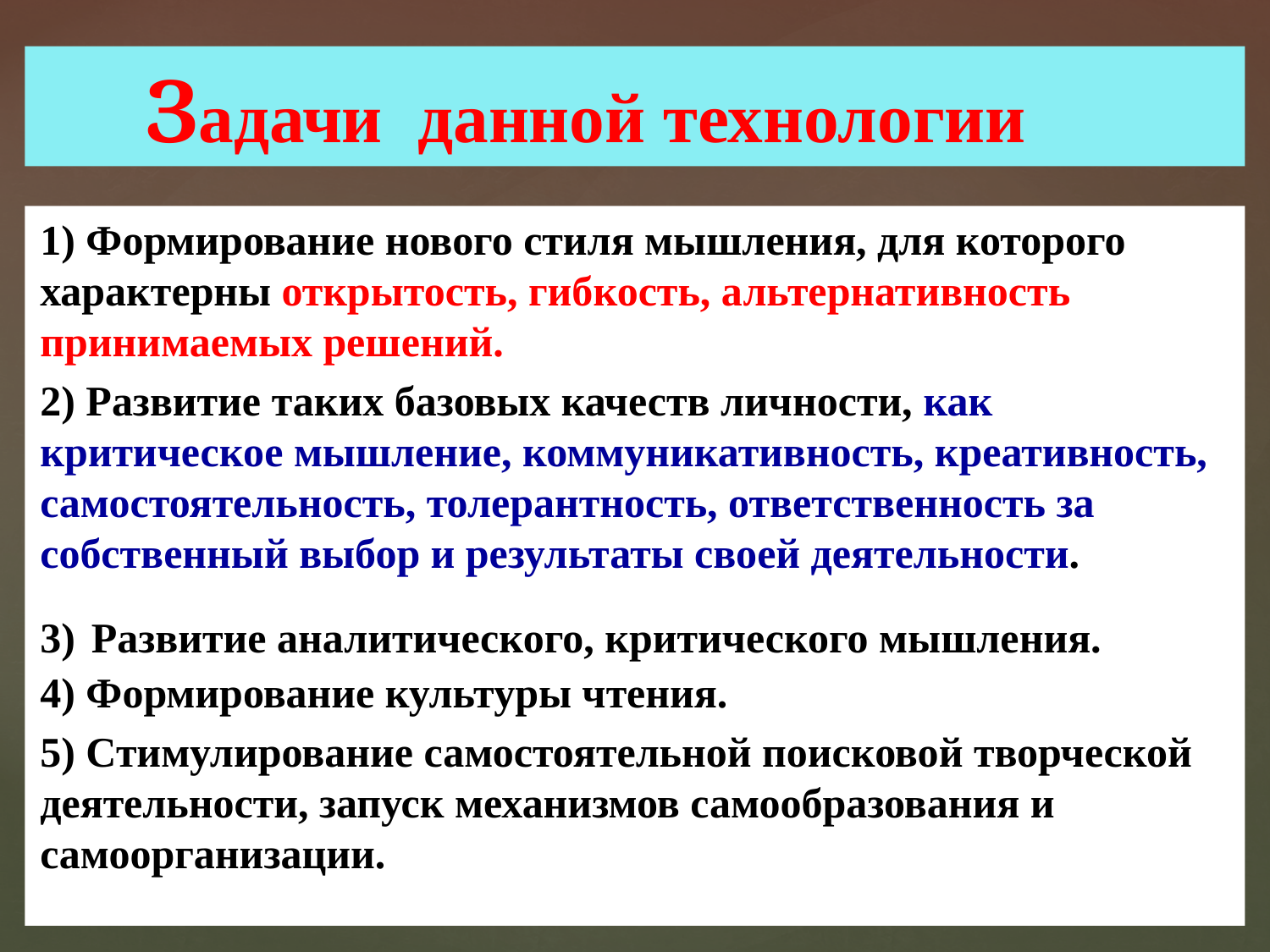

# Задачи  данной технологии

1) Формирование нового стиля мышления, для которого характерны открытость, гибкость, альтернативность принимаемых решений.
2) Развитие таких базовых качеств личности, как критическое мышление, коммуникативность, креативность, самостоятельность, толерантность, ответственность за собственный выбор и результаты своей деятельности.
3) Развитие аналитического, критического мышления.
4) Формирование культуры чтения.
5) Стимулирование самостоятельной поисковой творческой деятельности, запуск механизмов самообразования и самоорганизации.